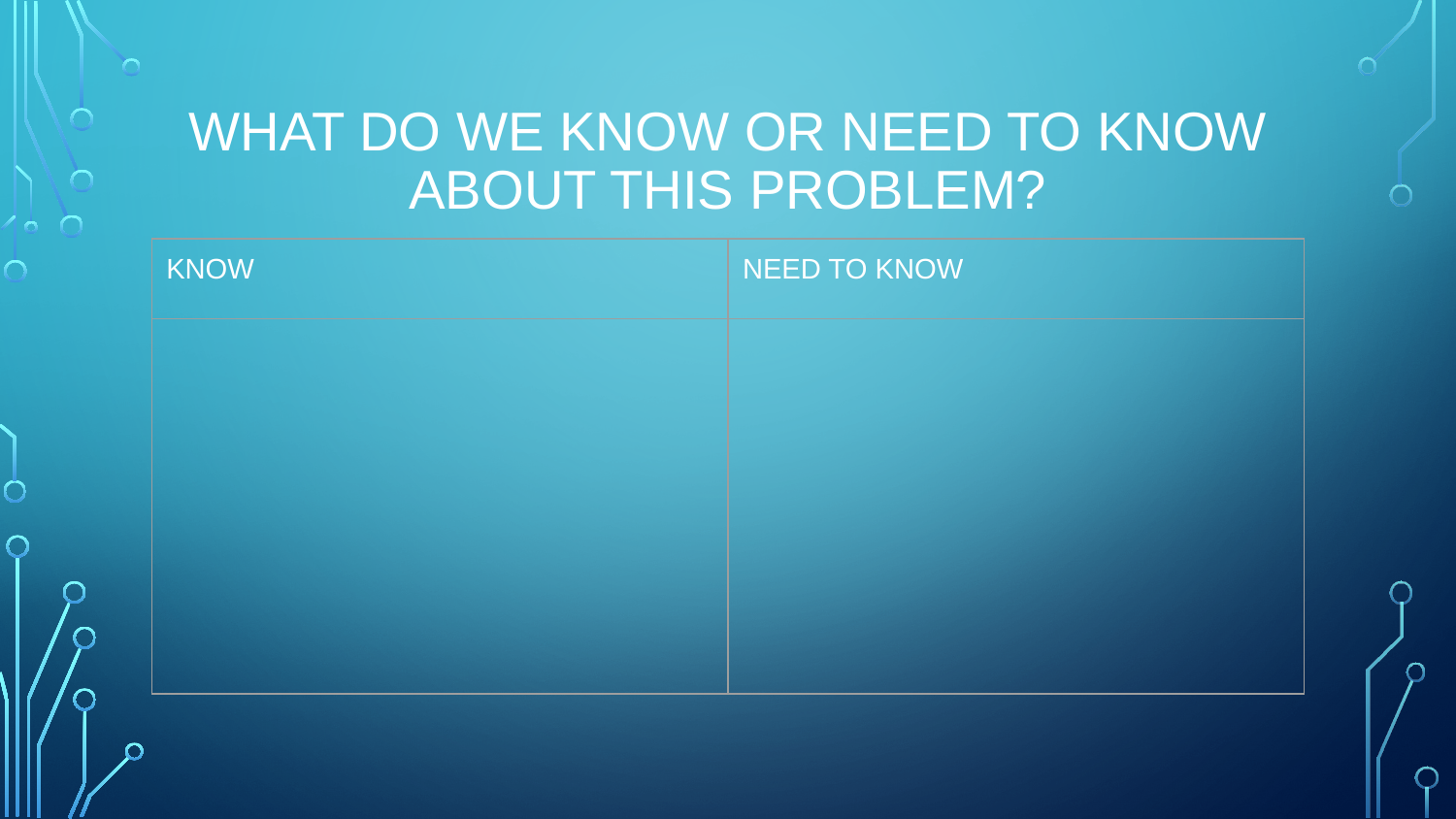

# WHAT DO WE KNOW OR NEED TO KNOW ABOUT THIS PROBLEM?
| KNOW | NEED TO KNOW |
| --- | --- |
|  |  |